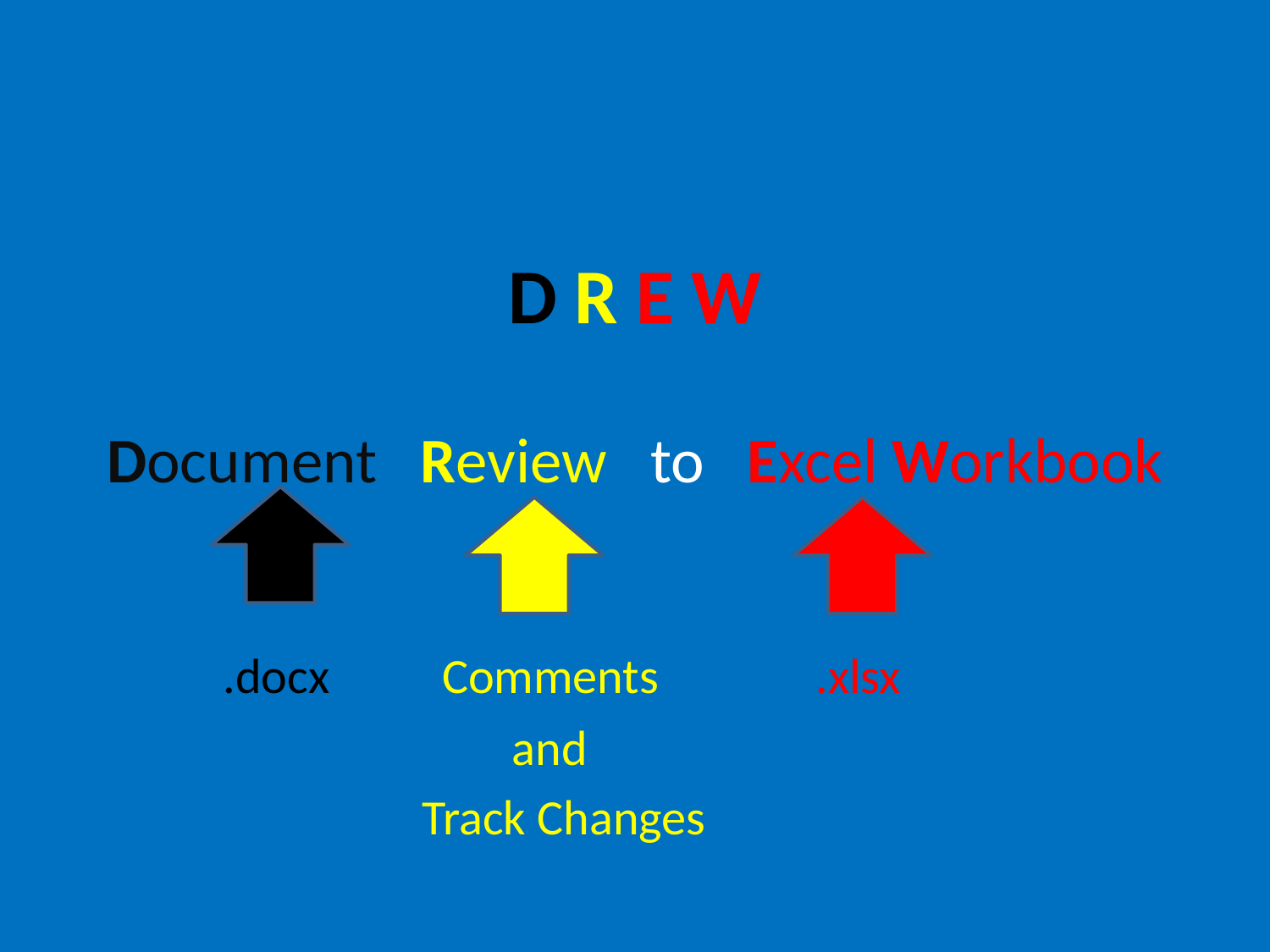

# D R E W
Document   Review   to   Excel Workbook

        .docx          Comments              .xlsx
                                    and
                            Track Changes